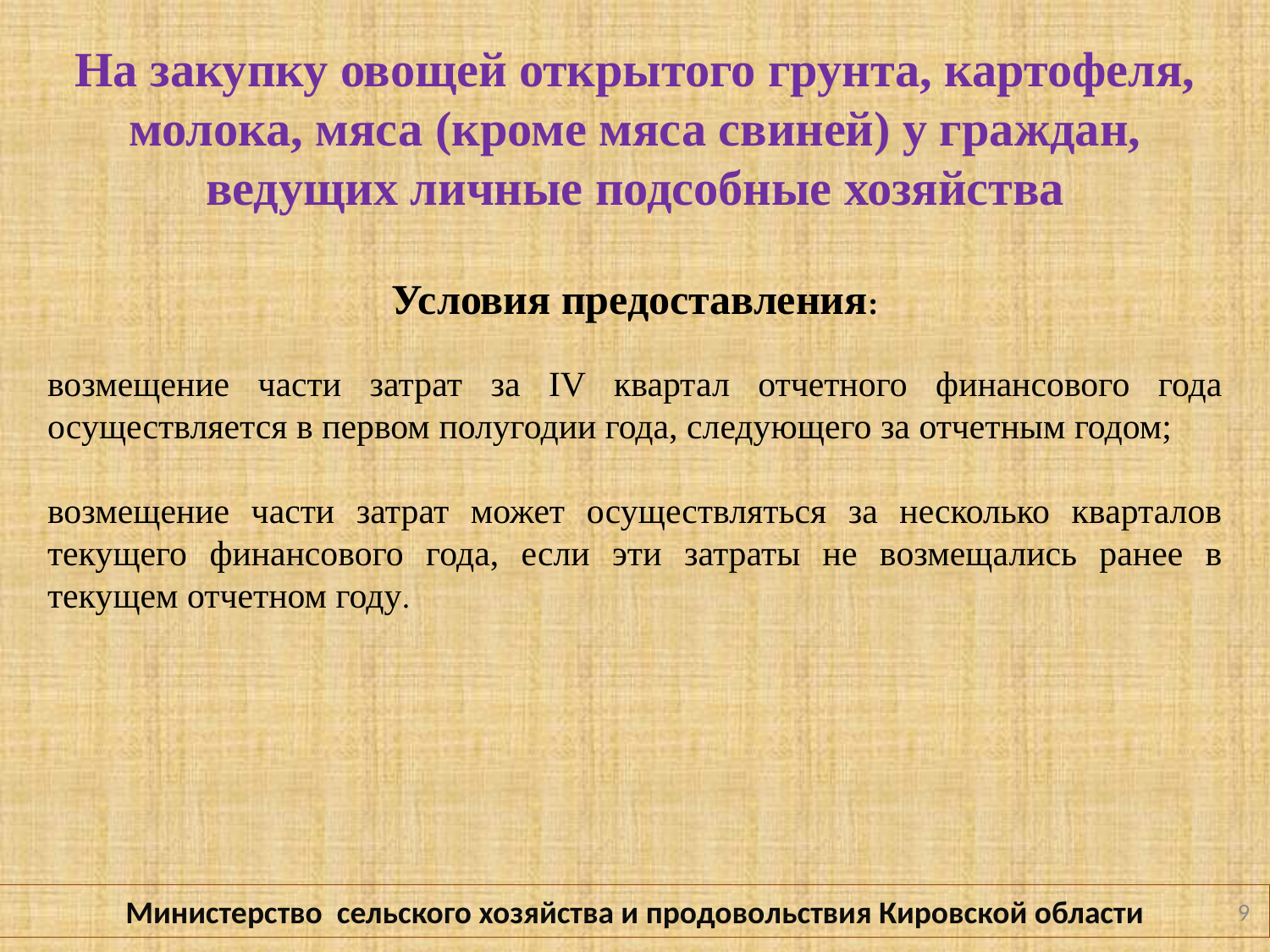

На закупку овощей открытого грунта, картофеля, молока, мяса (кроме мяса свиней) у граждан, ведущих личные подсобные хозяйства

Условия предоставления:

возмещение части затрат за IV квартал отчетного финансового года осуществляется в первом полугодии года, следующего за отчетным годом;

возмещение части затрат может осуществляться за несколько кварталов текущего финансового года, если эти затраты не возмещались ранее в текущем отчетном году.
Министерство  сельского хозяйства и продовольствия Кировской области
9